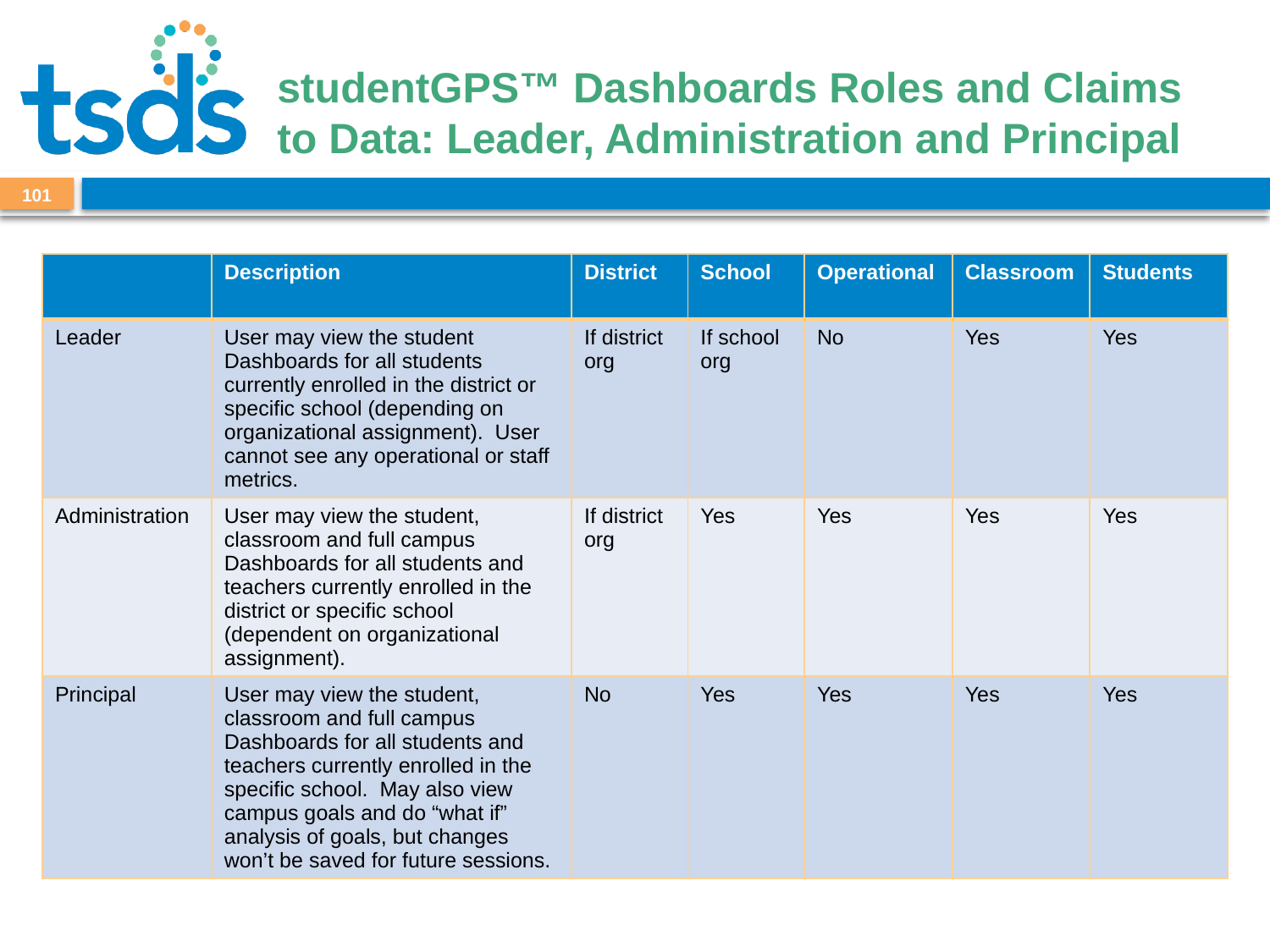

# studentGPS™ Dashboards Roles and Claims to Data: Leader, Administration and Principal
101
|  | Description | District | School | Operational | Classroom | Students |
| --- | --- | --- | --- | --- | --- | --- |
| Leader | User may view the student Dashboards for all students currently enrolled in the district or specific school (depending on organizational assignment). User cannot see any operational or staff metrics. | If district org | If school org | No | Yes | Yes |
| Administration | User may view the student, classroom and full campus Dashboards for all students and teachers currently enrolled in the district or specific school (dependent on organizational assignment). | If district org | Yes | Yes | Yes | Yes |
| Principal | User may view the student, classroom and full campus Dashboards for all students and teachers currently enrolled in the specific school. May also view campus goals and do “what if” analysis of goals, but changes won’t be saved for future sessions. | No | Yes | Yes | Yes | Yes |